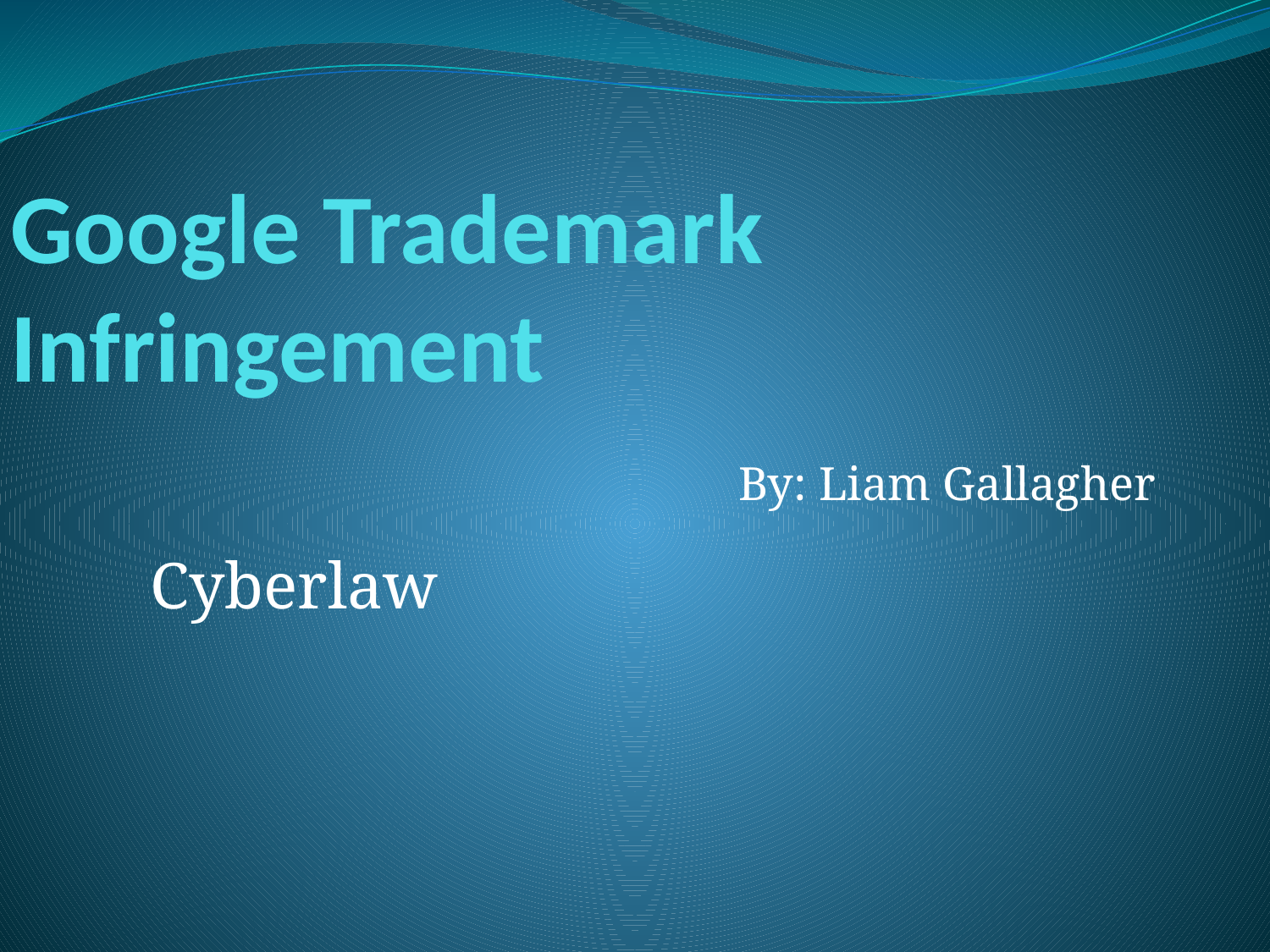

# Google Trademark Infringement
By: Liam Gallagher
Cyberlaw